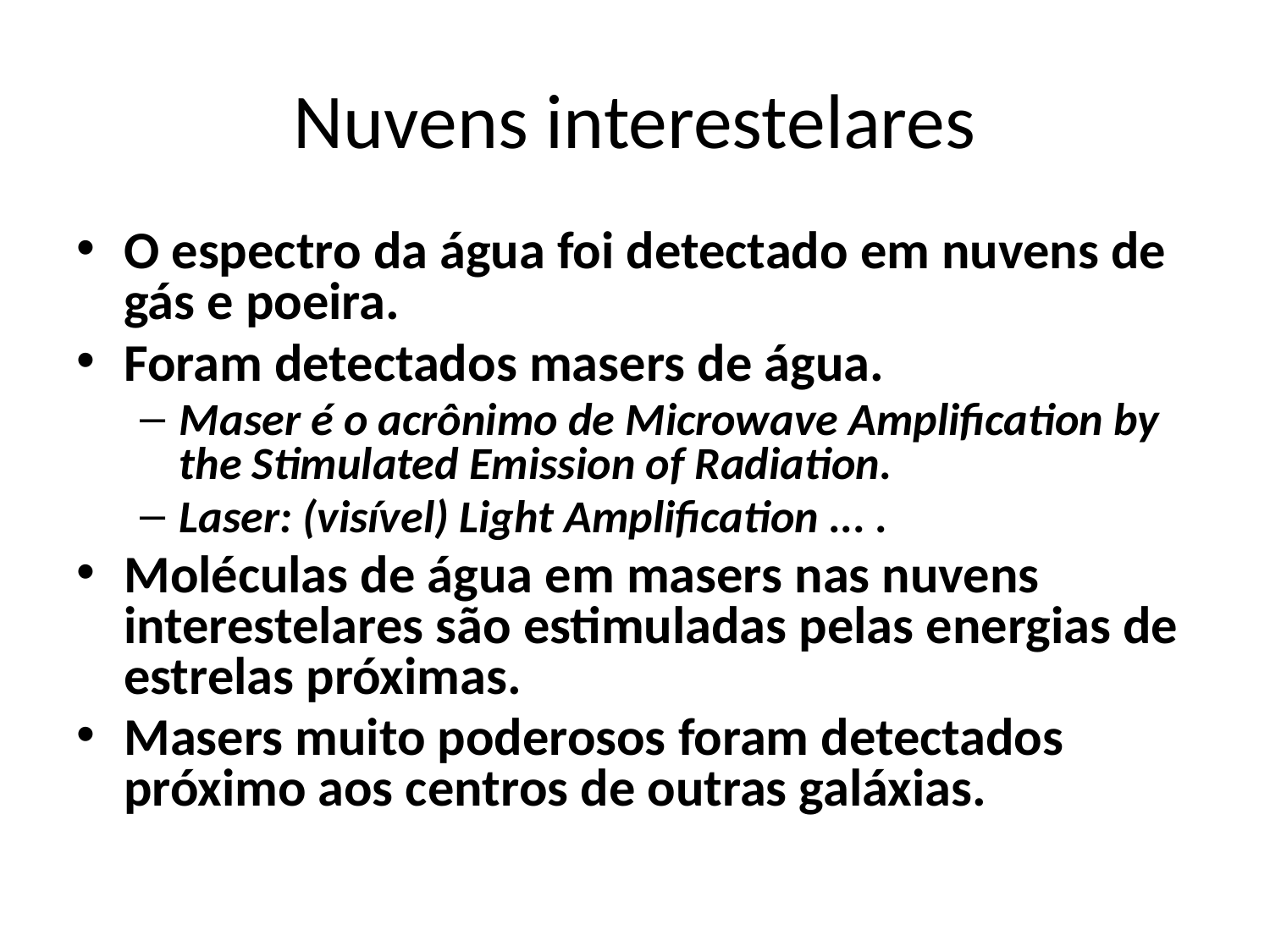

# Nuvens interestelares
O espectro da água foi detectado em nuvens de gás e poeira.
Foram detectados masers de água.
Maser é o acrônimo de Microwave Amplification by the Stimulated Emission of Radiation.
Laser: (visível) Light Amplification ... .
Moléculas de água em masers nas nuvens interestelares são estimuladas pelas energias de estrelas próximas.
Masers muito poderosos foram detectados próximo aos centros de outras galáxias.